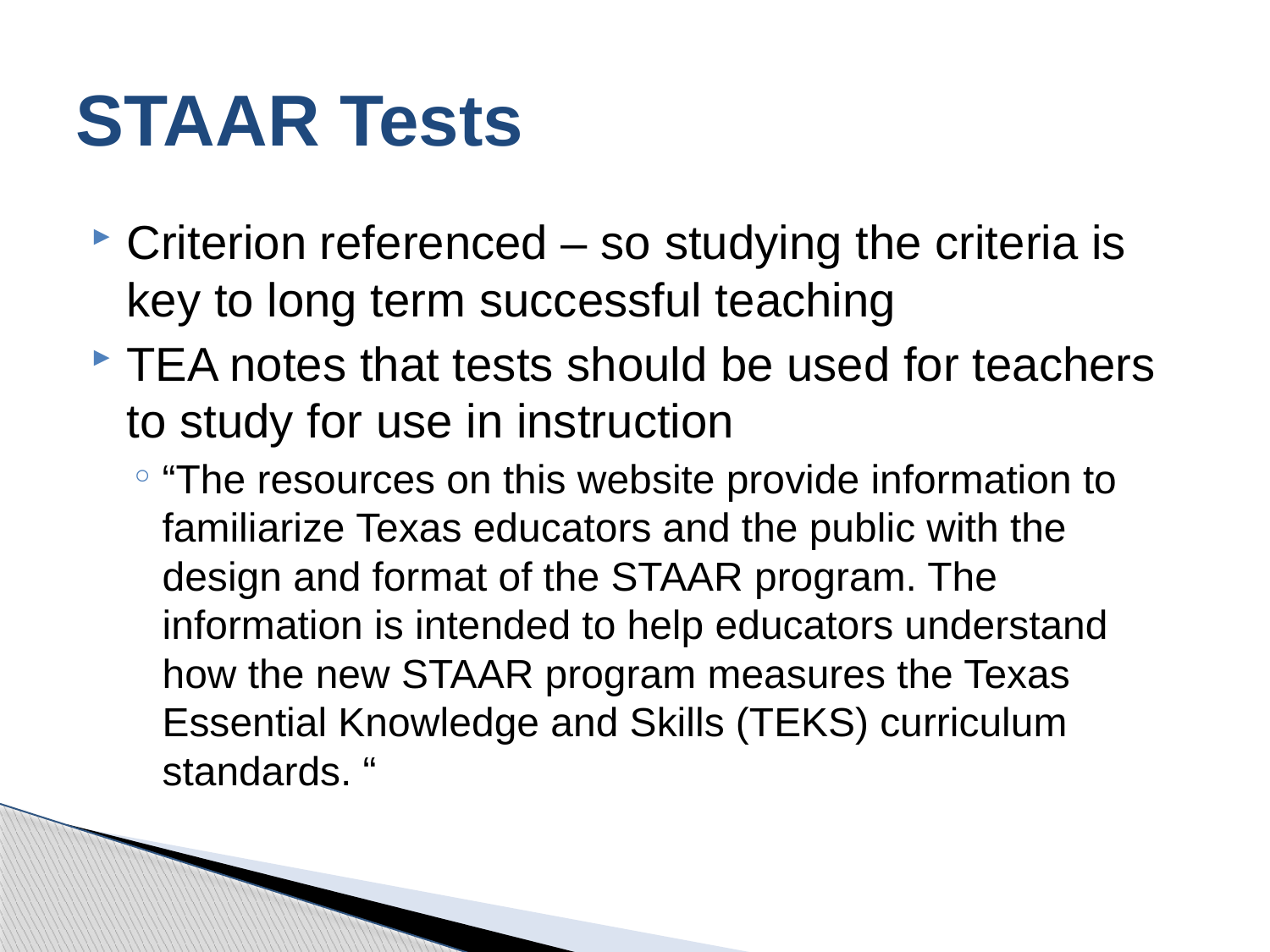

# STAAR Tests
Criterion referenced – so studying the criteria is key to long term successful teaching
TEA notes that tests should be used for teachers to study for use in instruction
“The resources on this website provide information to familiarize Texas educators and the public with the design and format of the STAAR program. The information is intended to help educators understand how the new STAAR program measures the Texas Essential Knowledge and Skills (TEKS) curriculum standards. “